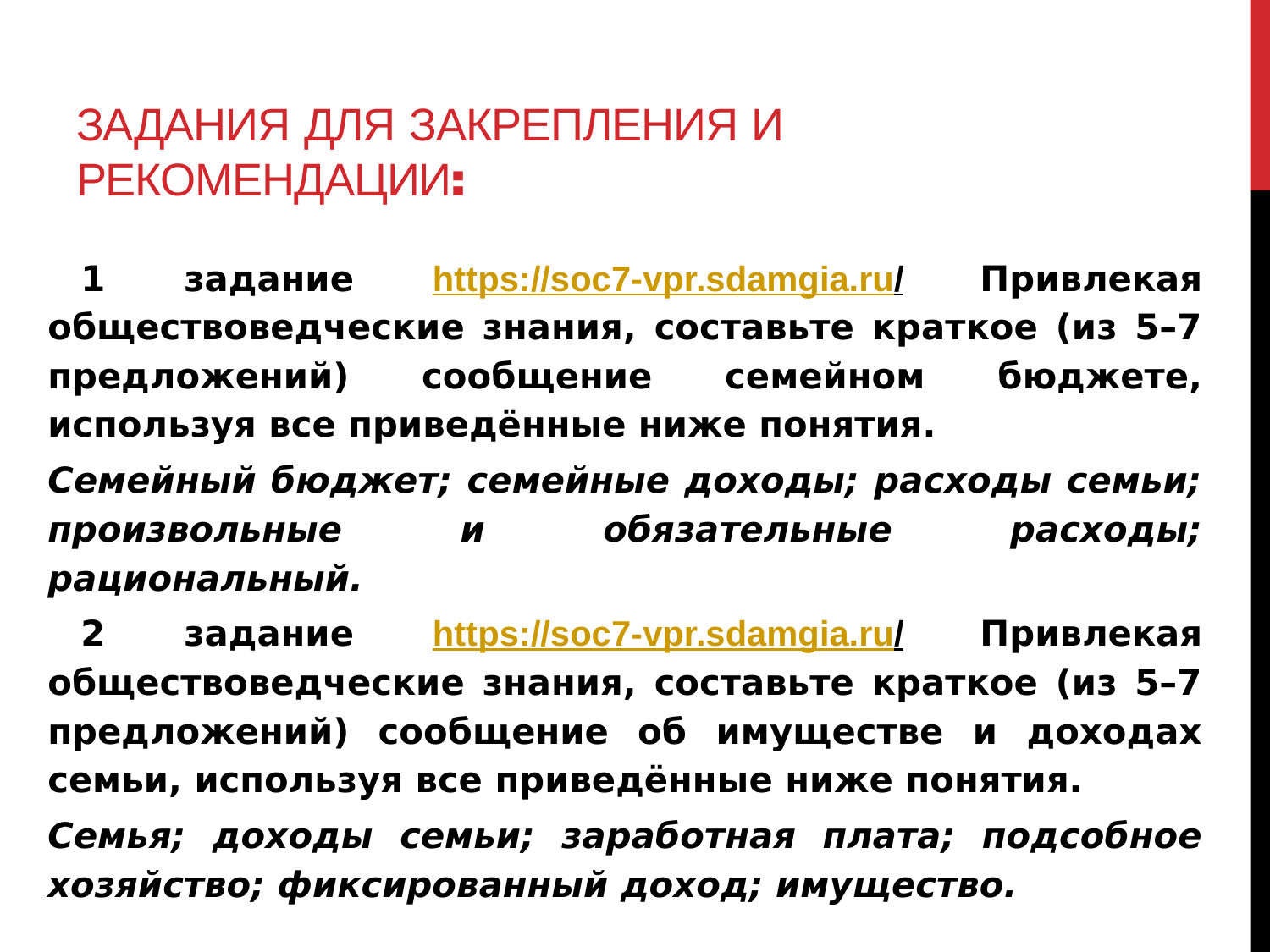

# Задания для закрепления и рекомендации:
1 задание https://soc7-vpr.sdamgia.ru/ Привлекая обществоведческие знания, составьте краткое (из 5–7 предложений) сообщение семейном бюджете, используя все приведённые ниже понятия.
Семейный бюджет; семейные доходы; расходы семьи; произвольные и обязательные расходы; рациональный.
2 задание https://soc7-vpr.sdamgia.ru/ Привлекая обществоведческие знания, составьте краткое (из 5–7 предложений) сообщение об имуществе и доходах семьи, используя все приведённые ниже понятия.
Семья; доходы семьи; заработная плата; подсобное хозяйство; фиксированный доход; имущество.